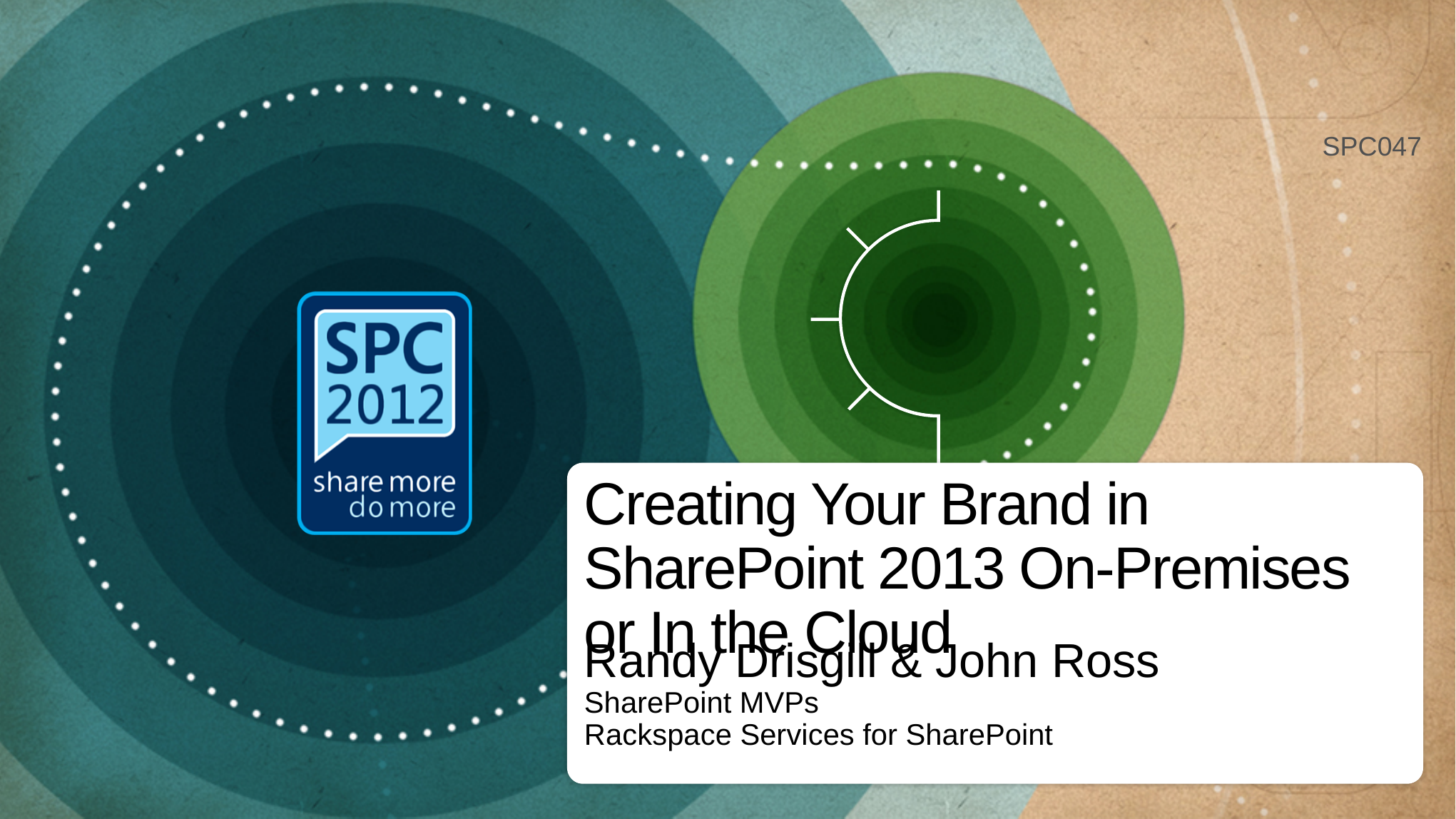

SPC047
# Creating Your Brand in SharePoint 2013 On-Premises or In the Cloud
Randy Drisgill & John Ross
SharePoint MVPs
Rackspace Services for SharePoint